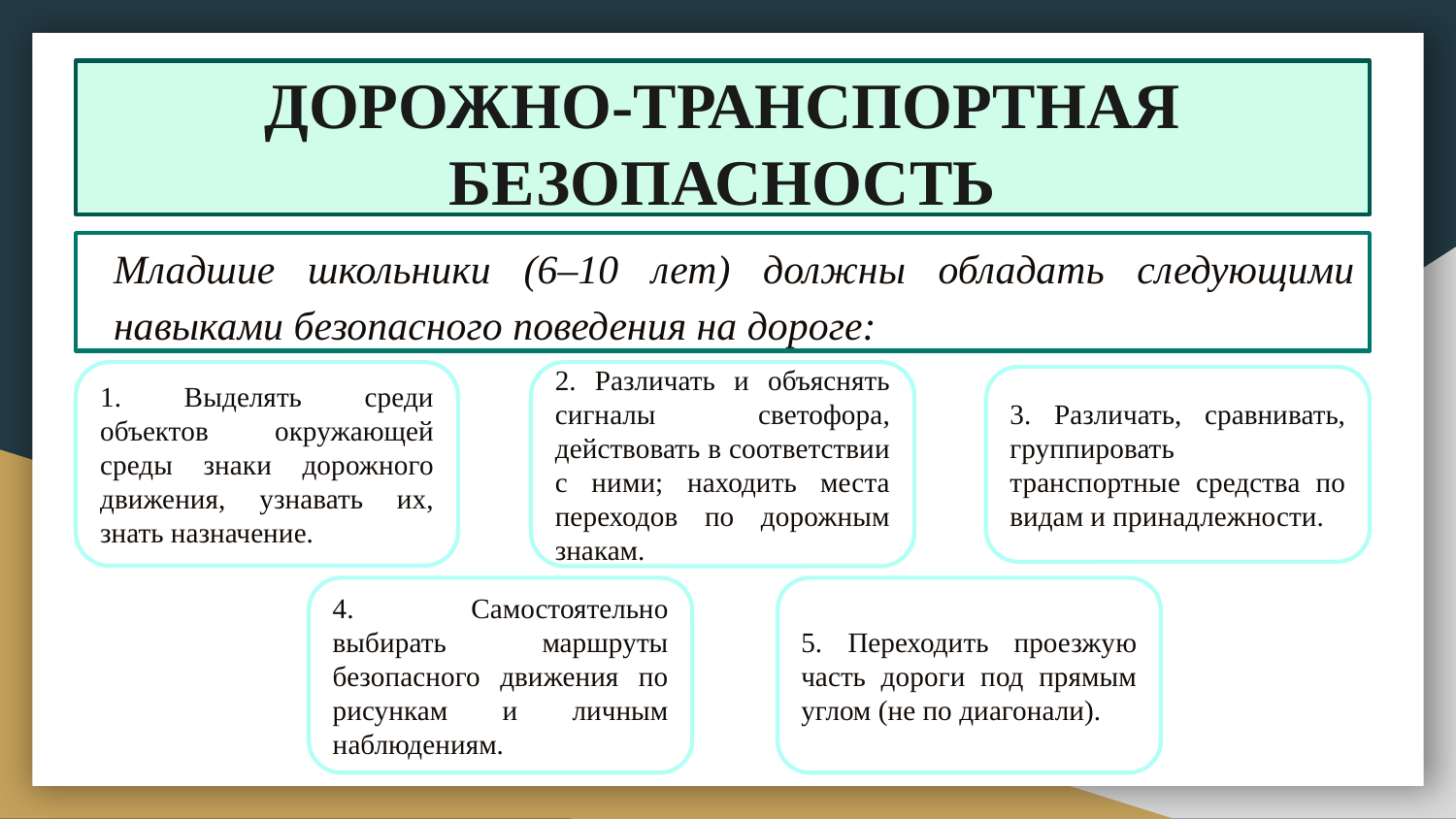

# ДОРОЖНО-ТРАНСПОРТНАЯ БЕЗОПАСНОСТЬ
Младшие школьники (6–10 лет) должны обладать следующими навыками безопасного поведения на дороге:
1. Выделять среди объектов окружающей среды знаки дорожного движения, узнавать их, знать назначение.
2. Различать и объяснять сигналы светофора, действовать в соответствии с ними; находить места переходов по дорожным знакам.
3. Различать, сравнивать, группировать транспортные средства по видам и принадлежности.
4. Самостоятельно выбирать маршруты безопасного движения по рисункам и личным наблюдениям.
5. Переходить проезжую часть дороги под прямым углом (не по диагонали).